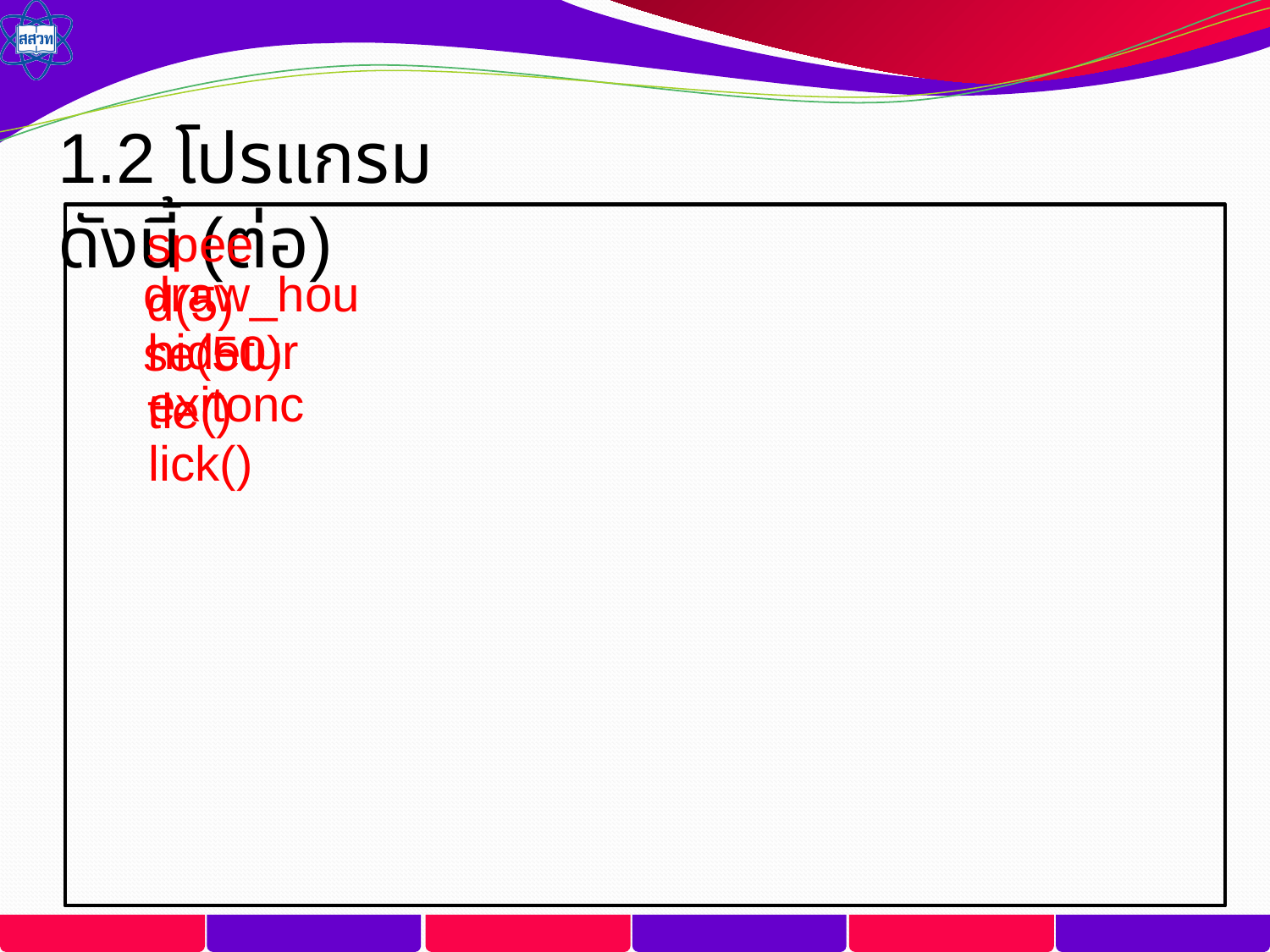

1.2 โปรแกรม ดังนี้ (ต่อ)

speed(5)
draw_house(50)
hideturtle()
exitonclick()